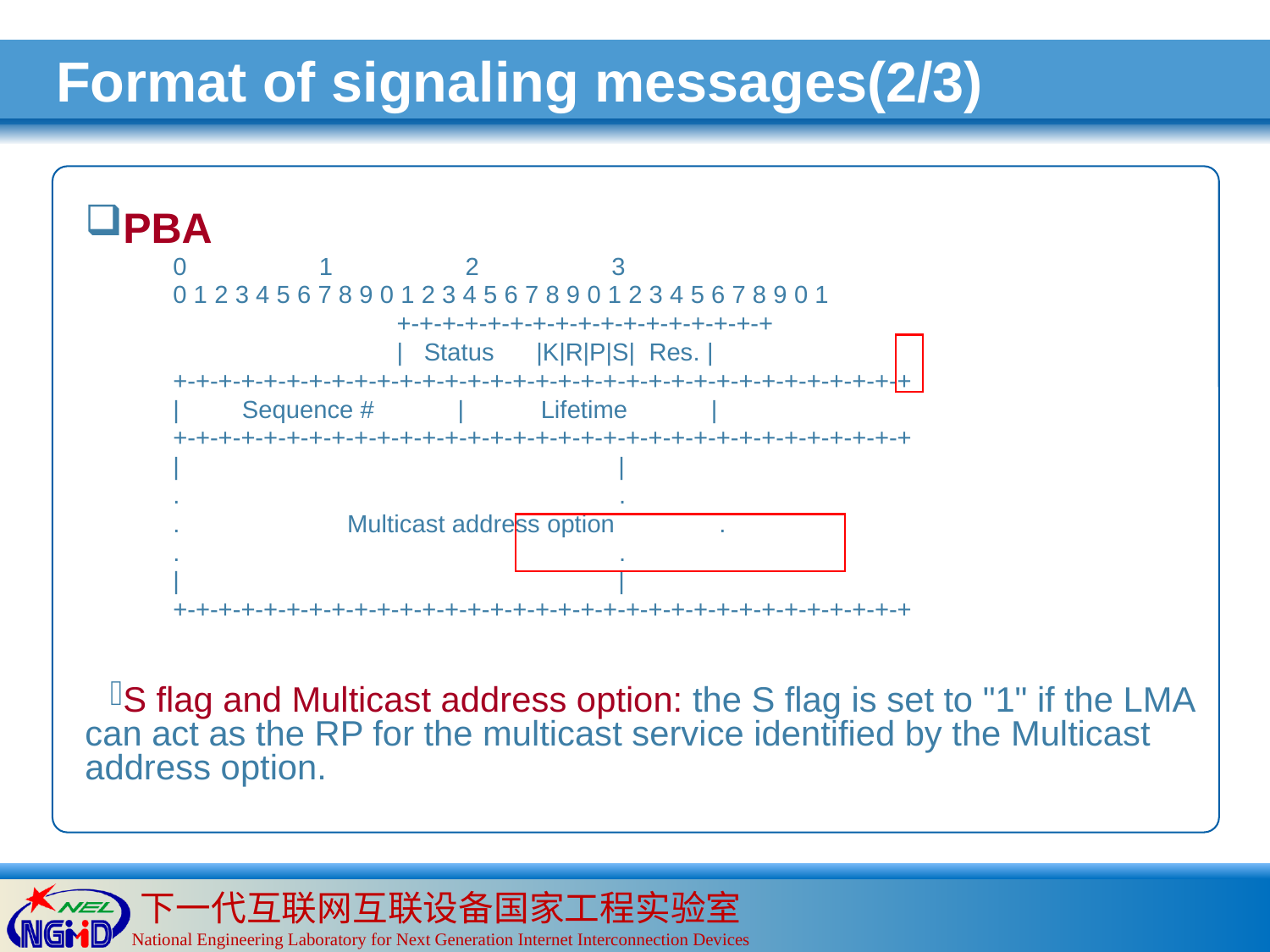

# Format of signaling messages(2/3)
PBA
         0                   1                   2                   3
         0 1 2 3 4 5 6 7 8 9 0 1 2 3 4 5 6 7 8 9 0 1 2 3 4 5 6 7 8 9 0 1
                                         +-+-+-+-+-+-+-+-+-+-+-+-+-+-+-+-+
                                         |   Status      |K|R|P|S|  Res. |
         +-+-+-+-+-+-+-+-+-+-+-+-+-+-+-+-+-+-+-+-+-+-+-+-+-+-+-+-+-+-+-+-+
         |         Sequence #            |           Lifetime            |
         +-+-+-+-+-+-+-+-+-+-+-+-+-+-+-+-+-+-+-+-+-+-+-+-+-+-+-+-+-+-+-+-+
         |                                                               |
         .                                                               .
         .                        Multicast address option               .
         .                                                               .
         |                                                               |
         +-+-+-+-+-+-+-+-+-+-+-+-+-+-+-+-+-+-+-+-+-+-+-+-+-+-+-+-+-+-+-+-+

S flag and Multicast address option: the S flag is set to "1" if the LMA can act as the RP for the multicast service identified by the Multicast address option.